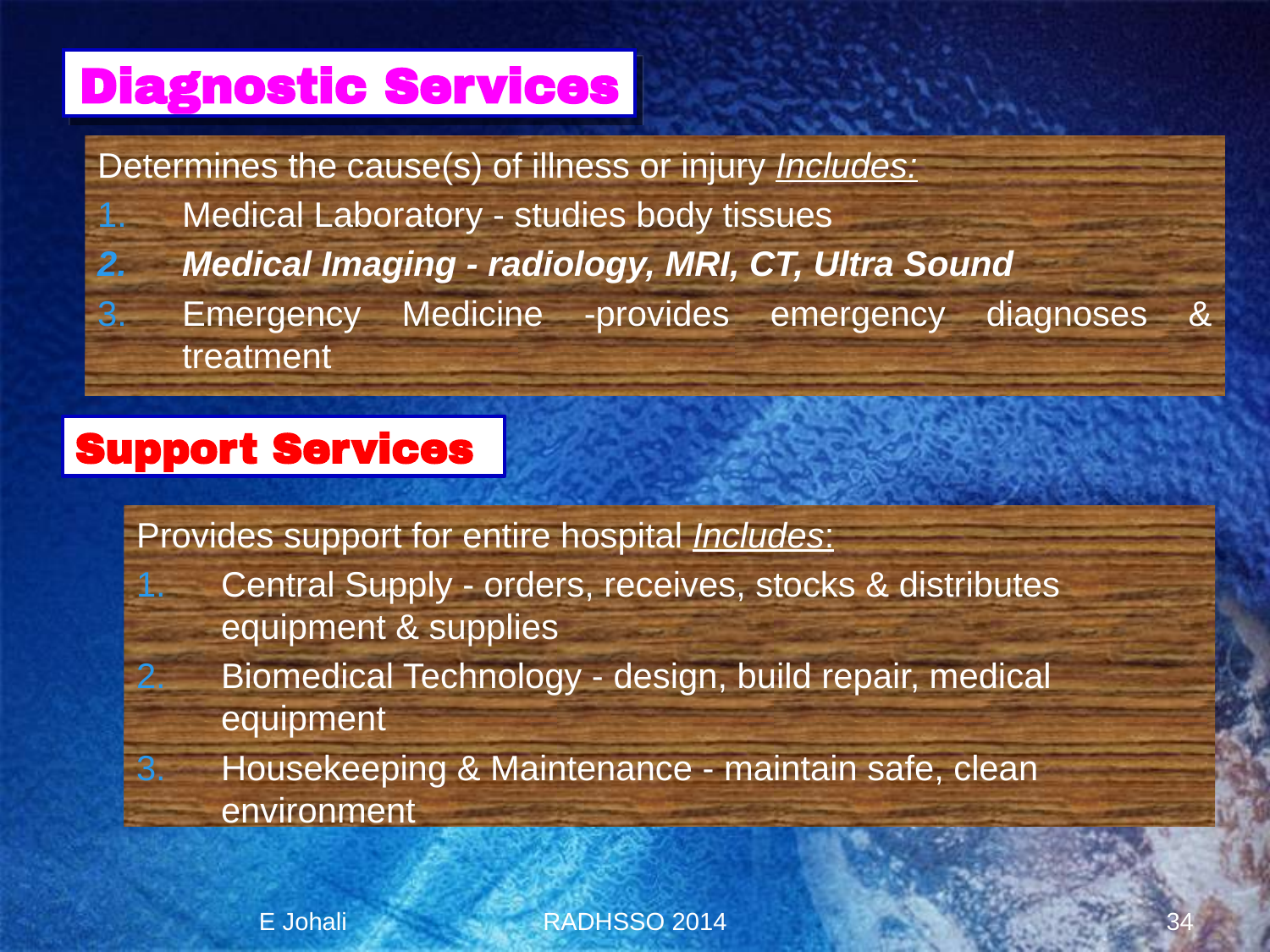

# Diagnostic Services
Determines the cause(s) of illness or injury Includes:
Medical Laboratory - studies body tissues
Medical Imaging - radiology, MRI, CT, Ultra Sound
Emergency Medicine -provides emergency diagnoses & treatment
Support Services
Provides support for entire hospital Includes:
Central Supply - orders, receives, stocks & distributes equipment & supplies
Biomedical Technology - design, build repair, medical equipment
Housekeeping & Maintenance - maintain safe, clean environment
E Johali
RADHSSO 2014
34